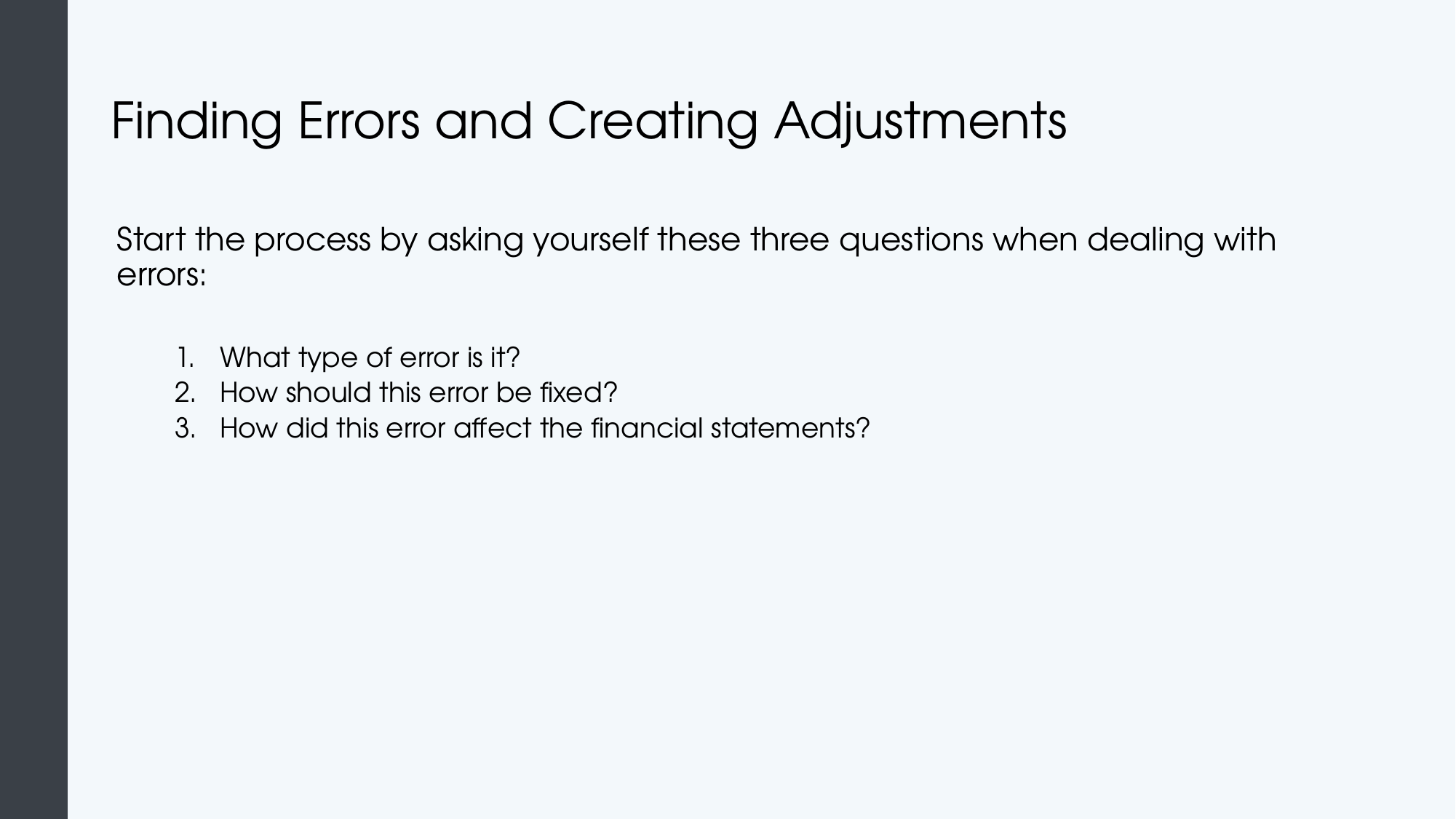

# Finding Errors and Creating Adjustments
Start the process by asking yourself these three questions when dealing with errors:

What type of error is it?
How should this error be fixed?
How did this error affect the financial statements?